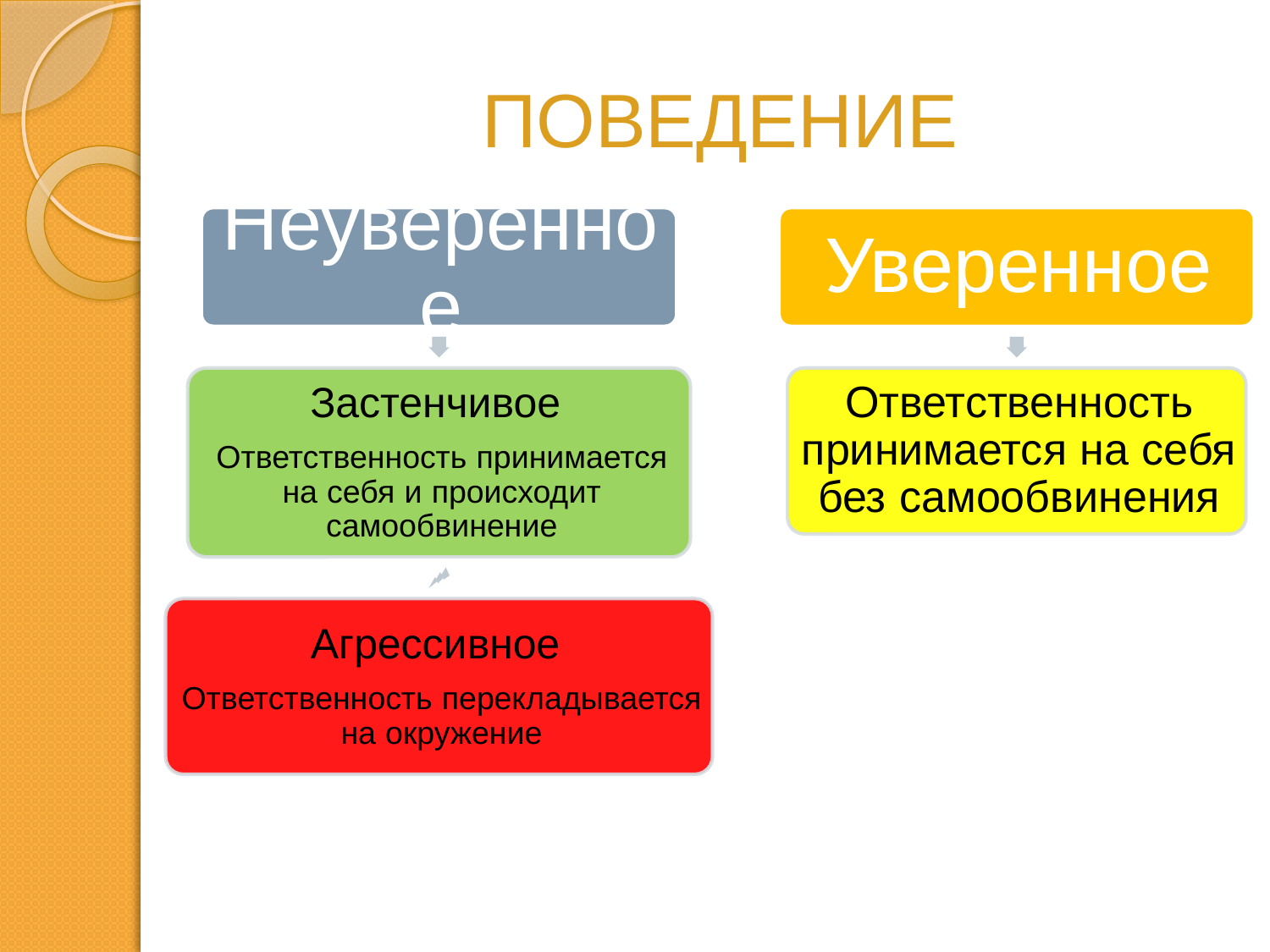

# ПОВЕДЕНИЕ
Неуверенное
Застенчивое
Ответственность принимается на себя и происходит самообвинение
Агрессивное
Ответственность перекладывается на окружение
Уверенное
Ответственность принимается на себя без самообвинения